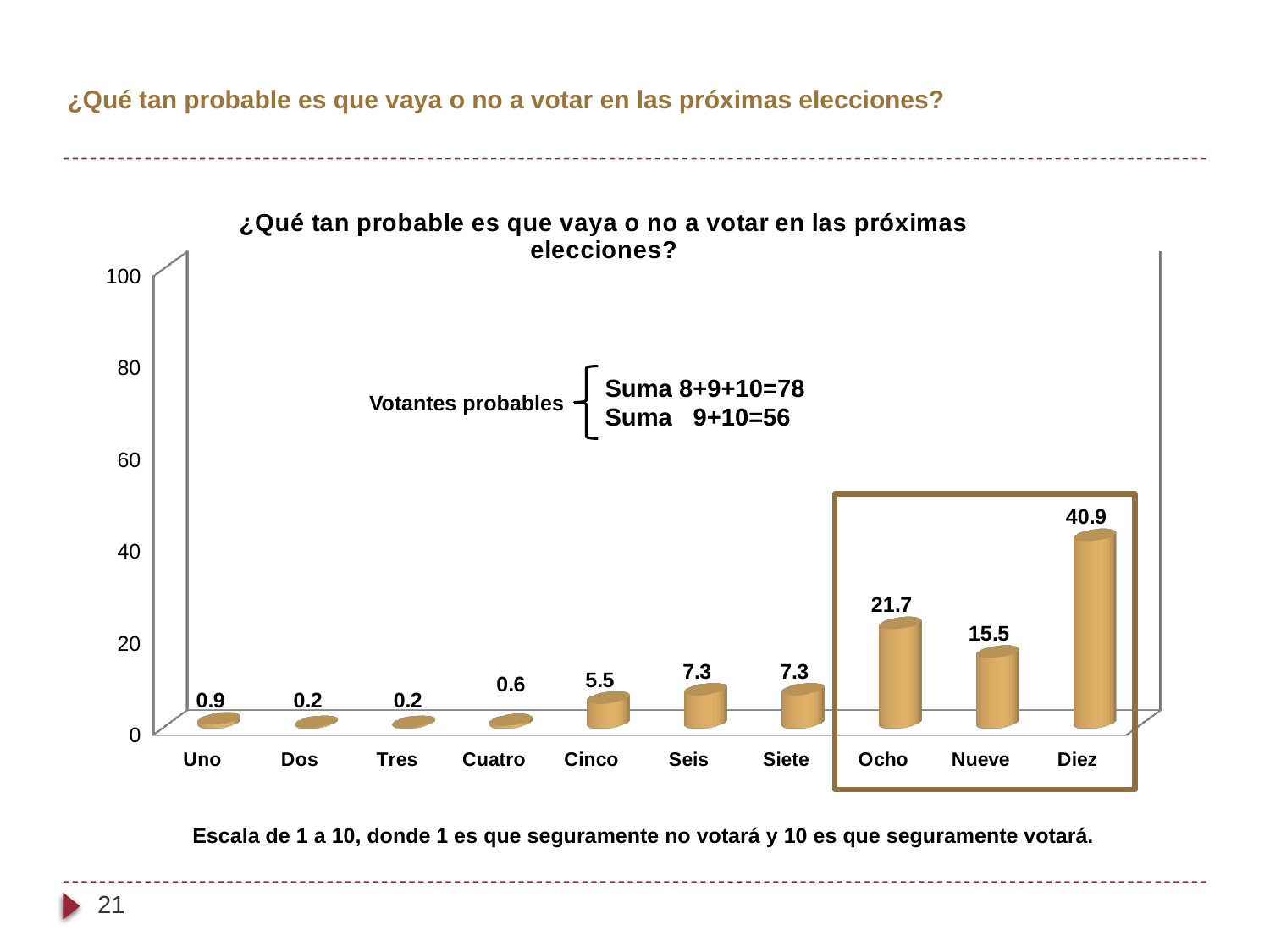

# ¿Qué tan probable es que vaya o no a votar en las próximas elecciones?

[unsupported chart]

Suma 8+9+10=78 Suma   9+10=56
Votantes probables

Escala de 1 a 10, donde 1 es que seguramente no votará y 10 es que seguramente votará.
21